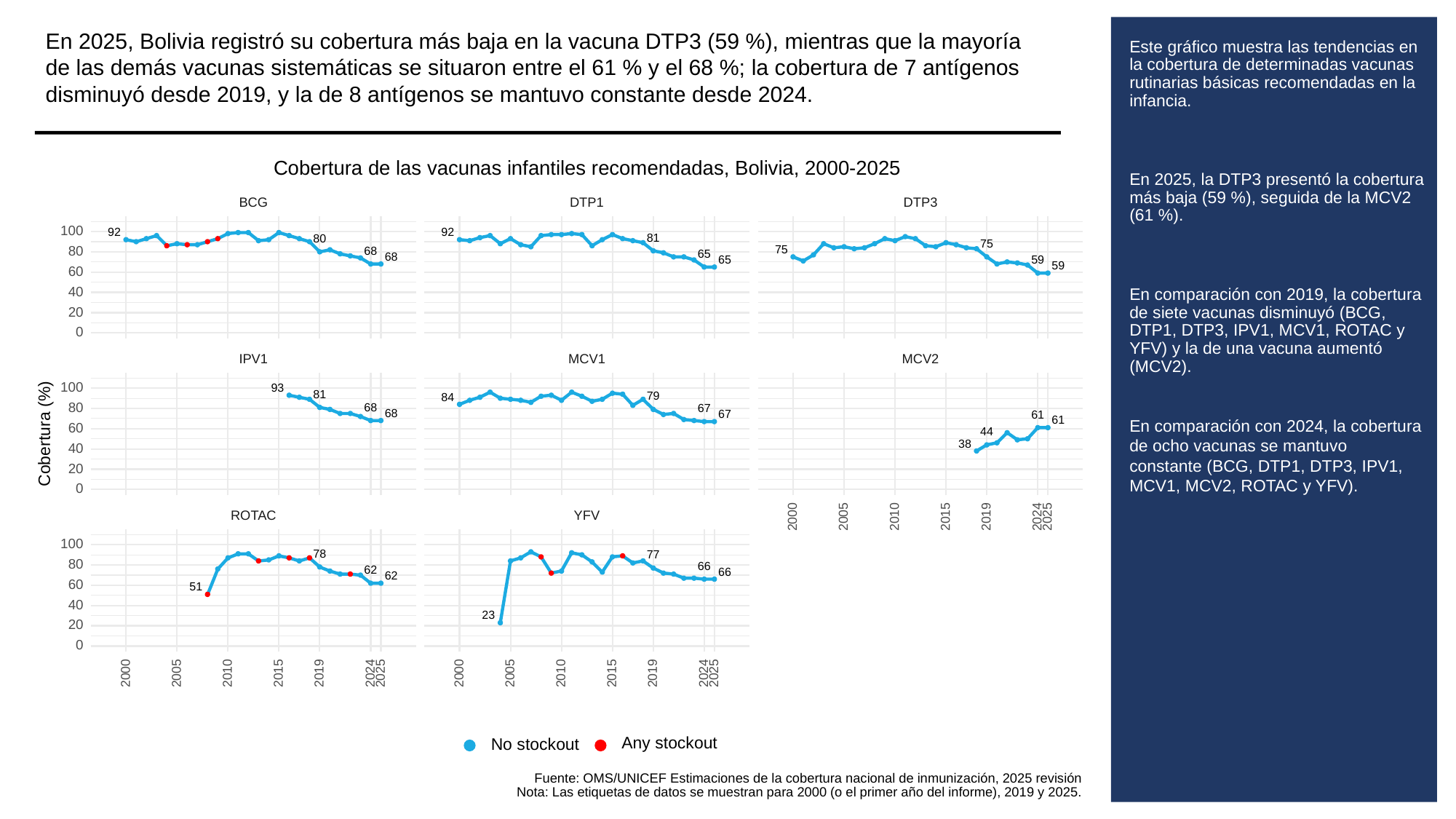

En 2025, Bolivia registró su cobertura más baja en la vacuna DTP3 (59 %), mientras que la mayoría de las demás vacunas sistemáticas se situaron entre el 61 % y el 68 %; la cobertura de 7 antígenos disminuyó desde 2019, y la de 8 antígenos se mantuvo constante desde 2024.
# Este gráfico muestra las tendencias en la cobertura de determinadas vacunas rutinarias básicas recomendadas en la infancia.

En 2025, la DTP3 presentó la cobertura más baja (59 %), seguida de la MCV2 (61 %).

En comparación con 2019, la cobertura de siete vacunas disminuyó (BCG, DTP1, DTP3, IPV1, MCV1, ROTAC y YFV) y la de una vacuna aumentó (MCV2).

En comparación con 2024, la cobertura de ocho vacunas se mantuvo constante (BCG, DTP1, DTP3, IPV1, MCV1, MCV2, ROTAC y YFV).

Cobertura de las vacunas infantiles recomendadas, Bolivia, 2000-2025
BCG
DTP3
DTP1

100
92
92

81

80

75

75

80
68

65

68

65
59

59

60

40

20

0

MCV1
MCV2
IPV1

100
93

81

79

84

80
68
67

68
67
61

61

60

Cobertura (%)

44

38

40

20

0

ROTAC
YFV
2000
2005
2010
2015
2019
2024
2025

100

78

77

80

66

62

66

62

60

51

40

23

20

0

2000
2005
2010
2015
2019
2024
2025
2000
2005
2010
2015
2019
2024
2025
Any stockout
No stockout

Fuente: OMS/UNICEF Estimaciones de la cobertura nacional de inmunización, 2025 revisión
Nota: Las etiquetas de datos se muestran para 2000 (o el primer año del informe), 2019 y 2025.